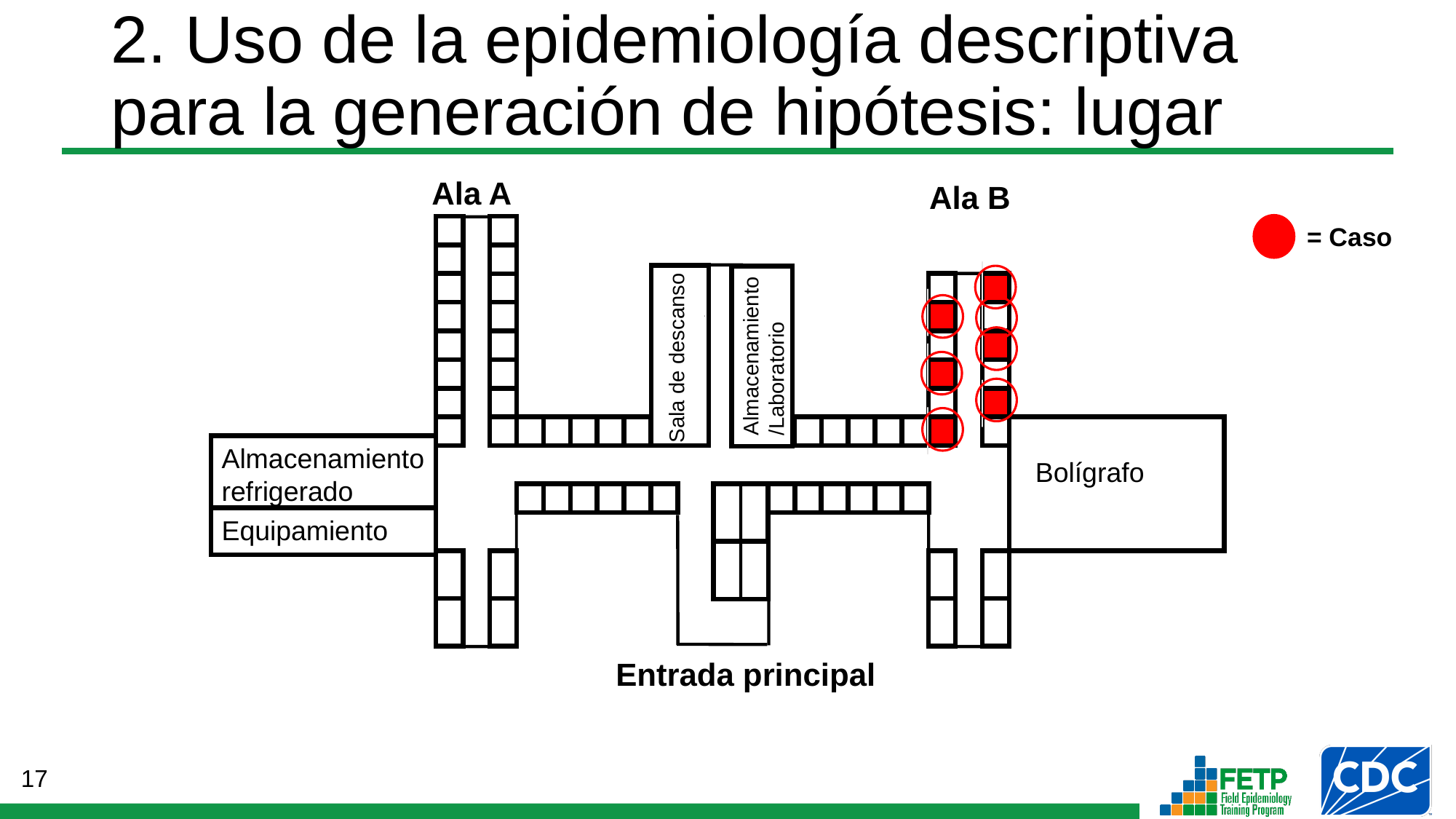

# 2. Uso de la epidemiología descriptiva para la generación de hipótesis: lugar
Ala A
Ala B

= Caso

Almacenamiento/Laboratorio

Sala de descanso

  Bolígrafo
Almacenamiento refrigerado

Equipamiento

Entrada principal